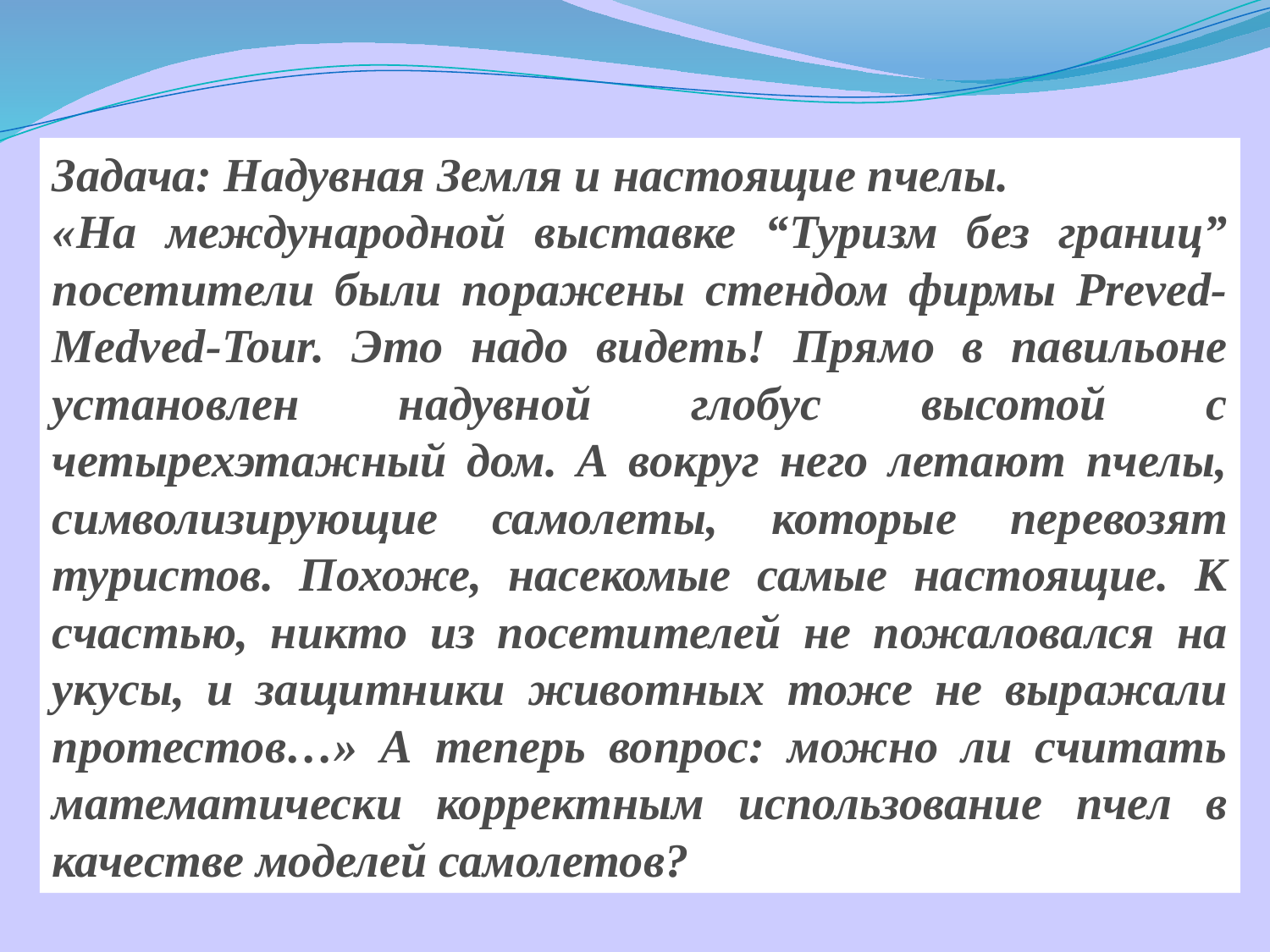

Задача: Надувная Земля и настоящие пчелы.
«На международной выставке “Туризм без границ” посетители были поражены стендом фирмы Preved-Medved-Tour. Это надо видеть! Прямо в павильоне установлен надувной глобус высотой с четырехэтажный дом. А вокруг него летают пчелы, символизирующие самолеты, которые перевозят туристов. Похоже, насекомые самые настоящие. К счастью, никто из посетителей не пожаловался на укусы, и защитники животных тоже не выражали протестов…» А теперь вопрос: можно ли считать математически корректным использование пчел в качестве моделей самолетов?